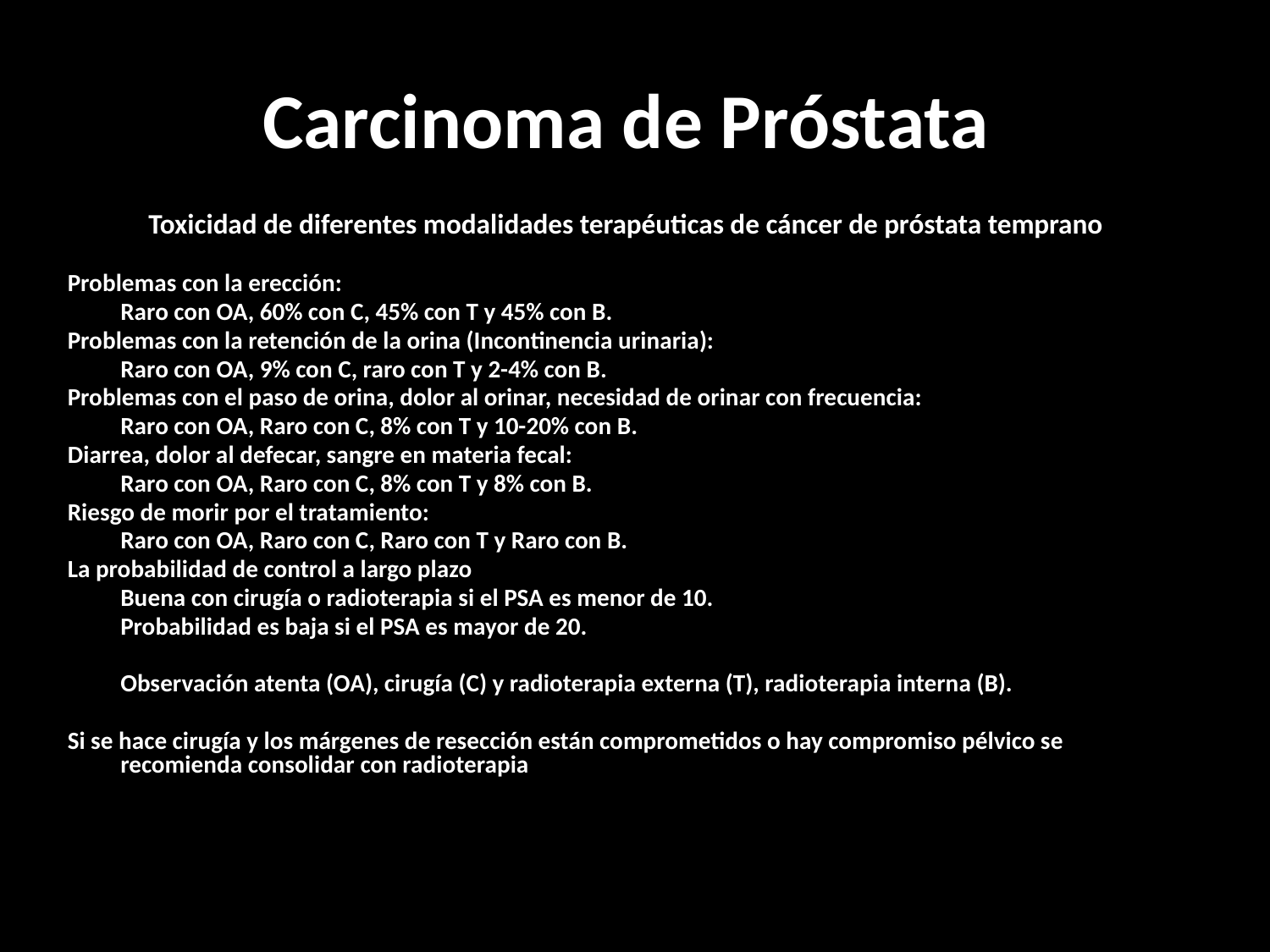

# Carcinoma de Próstata
Toxicidad de diferentes modalidades terapéuticas de cáncer de próstata temprano

Problemas con la erección:
	Raro con OA, 60% con C, 45% con T y 45% con B.
Problemas con la retención de la orina (Incontinencia urinaria):
	Raro con OA, 9% con C, raro con T y 2-4% con B.
Problemas con el paso de orina, dolor al orinar, necesidad de orinar con frecuencia:
	Raro con OA, Raro con C, 8% con T y 10-20% con B.
Diarrea, dolor al defecar, sangre en materia fecal:
	Raro con OA, Raro con C, 8% con T y 8% con B.
Riesgo de morir por el tratamiento:
	Raro con OA, Raro con C, Raro con T y Raro con B.
La probabilidad de control a largo plazo
	Buena con cirugía o radioterapia si el PSA es menor de 10.
	Probabilidad es baja si el PSA es mayor de 20.

	Observación atenta (OA), cirugía (C) y radioterapia externa (T), radioterapia interna (B).

Si se hace cirugía y los márgenes de resección están comprometidos o hay compromiso pélvico se recomienda consolidar con radioterapia